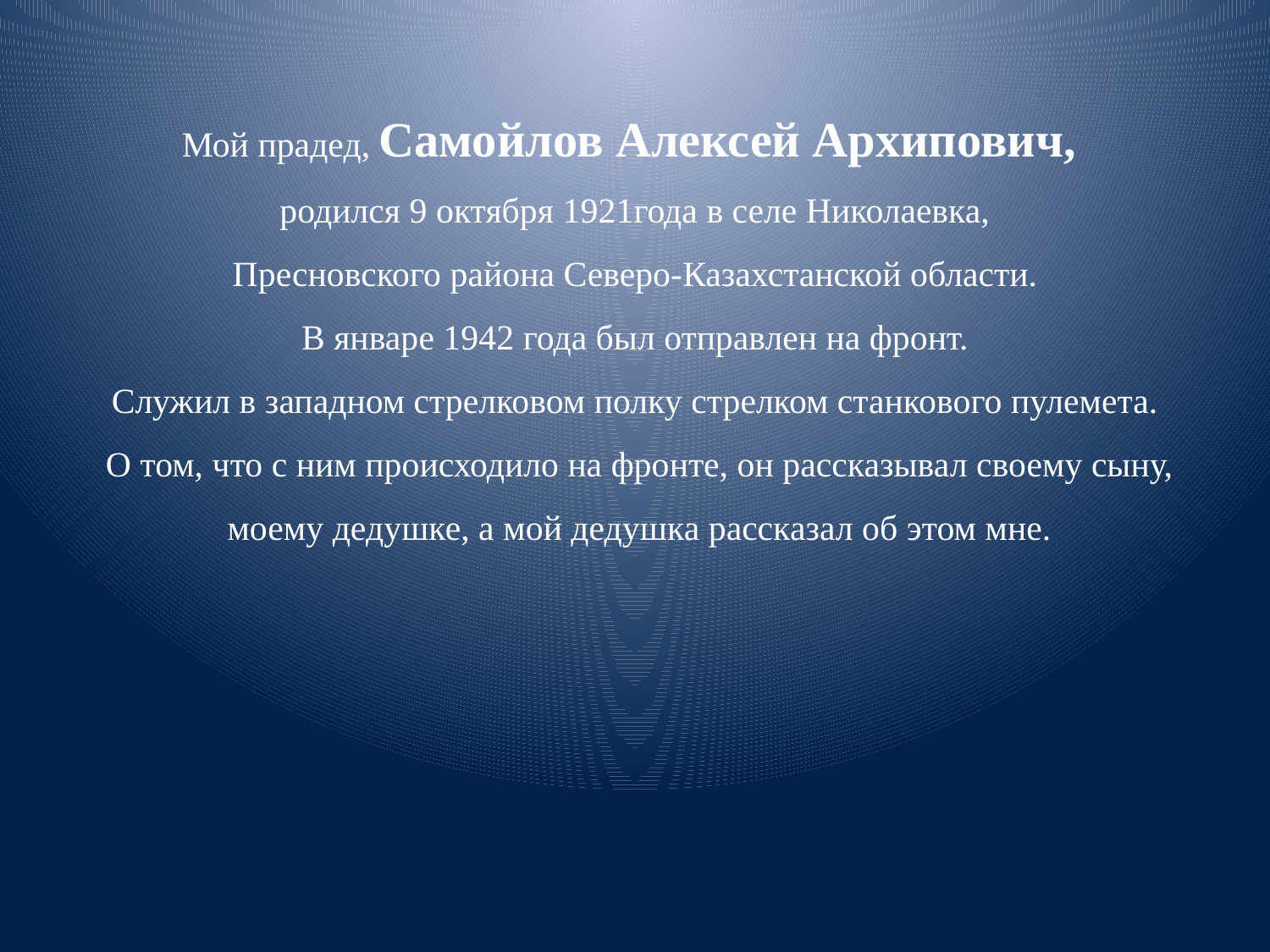

Мой прадед, Самойлов Алексей Архипович,
родился 9 октября 1921года в селе Николаевка,
 Пресновского района Северо-Казахстанской области.
В январе 1942 года был отправлен на фронт.
Служил в западном стрелковом полку стрелком станкового пулемета.
 О том, что с ним происходило на фронте, он рассказывал своему сыну,
 моему дедушке, а мой дедушка рассказал об этом мне.